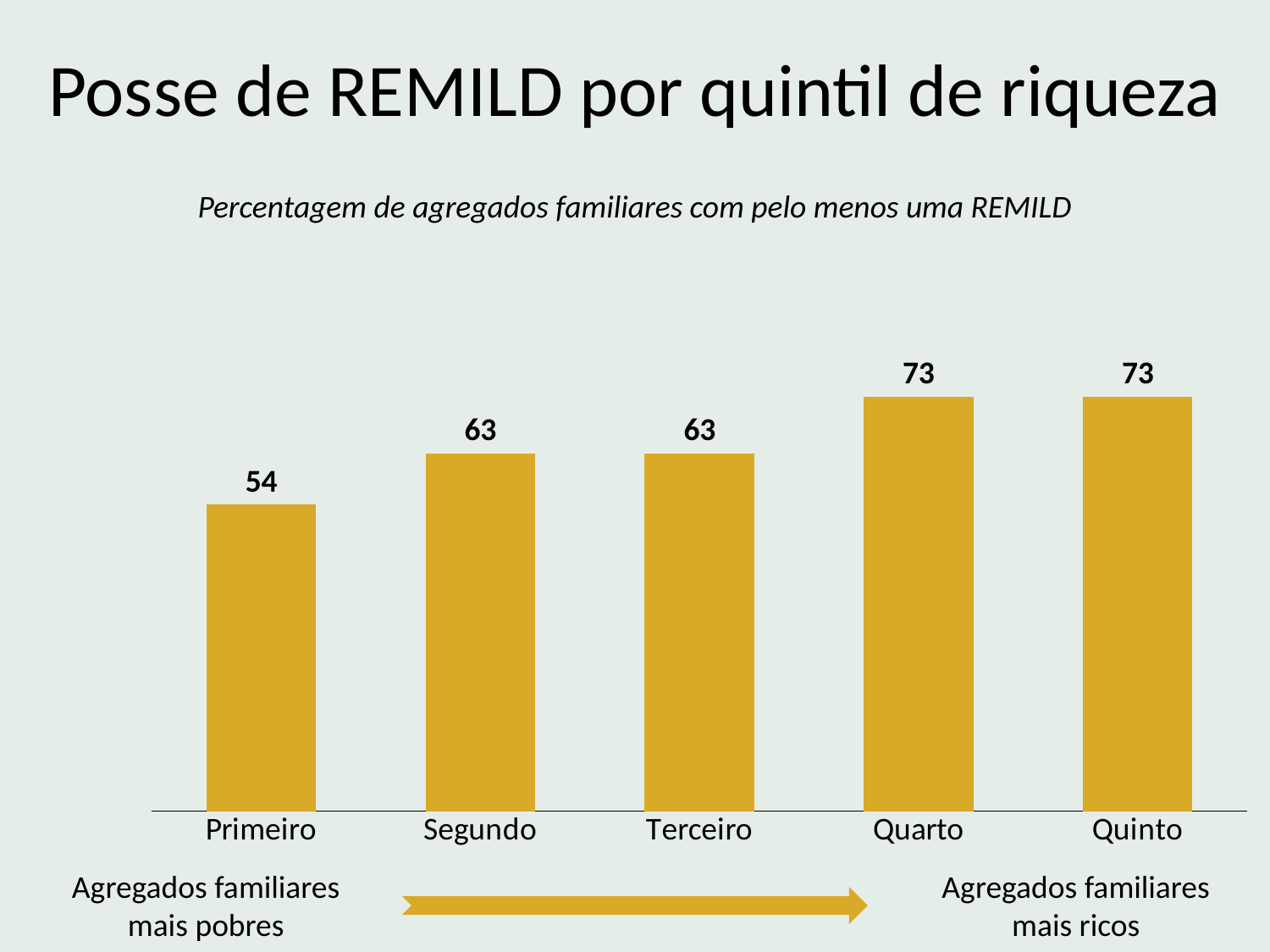

Posse de REMILD por quintil de riqueza
Percentagem de agregados familiares com pelo menos uma REMILD

### Chart

| Category | Column1 |
|---|---|
| Primeiro | 54.0 |
| Segundo | 63.0 |
| Terceiro | 63.0 |
| Quarto | 73.0 |
| Quinto | 73.0 |
Agregados familiares mais ricos
Agregados familiares mais pobres